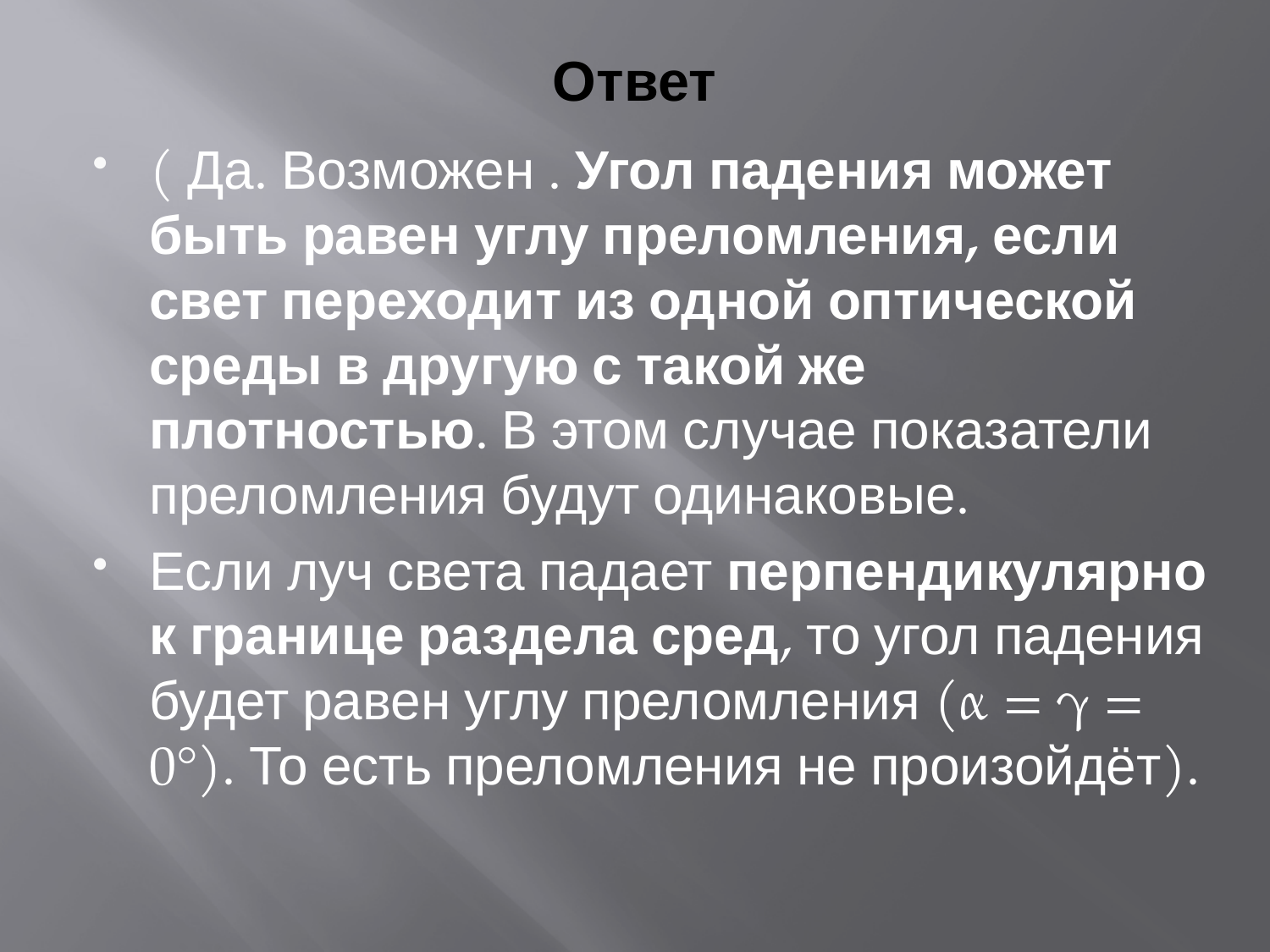

# Ответ
( Да. Возможен . Угол падения может быть равен углу преломления, если свет переходит из одной оптической среды в другую с такой же плотностью. В этом случае показатели преломления будут одинаковые.
Если луч света падает перпендикулярно к границе раздела сред, то угол падения будет равен углу преломления (α = γ = 0°). То есть преломления не произойдёт).